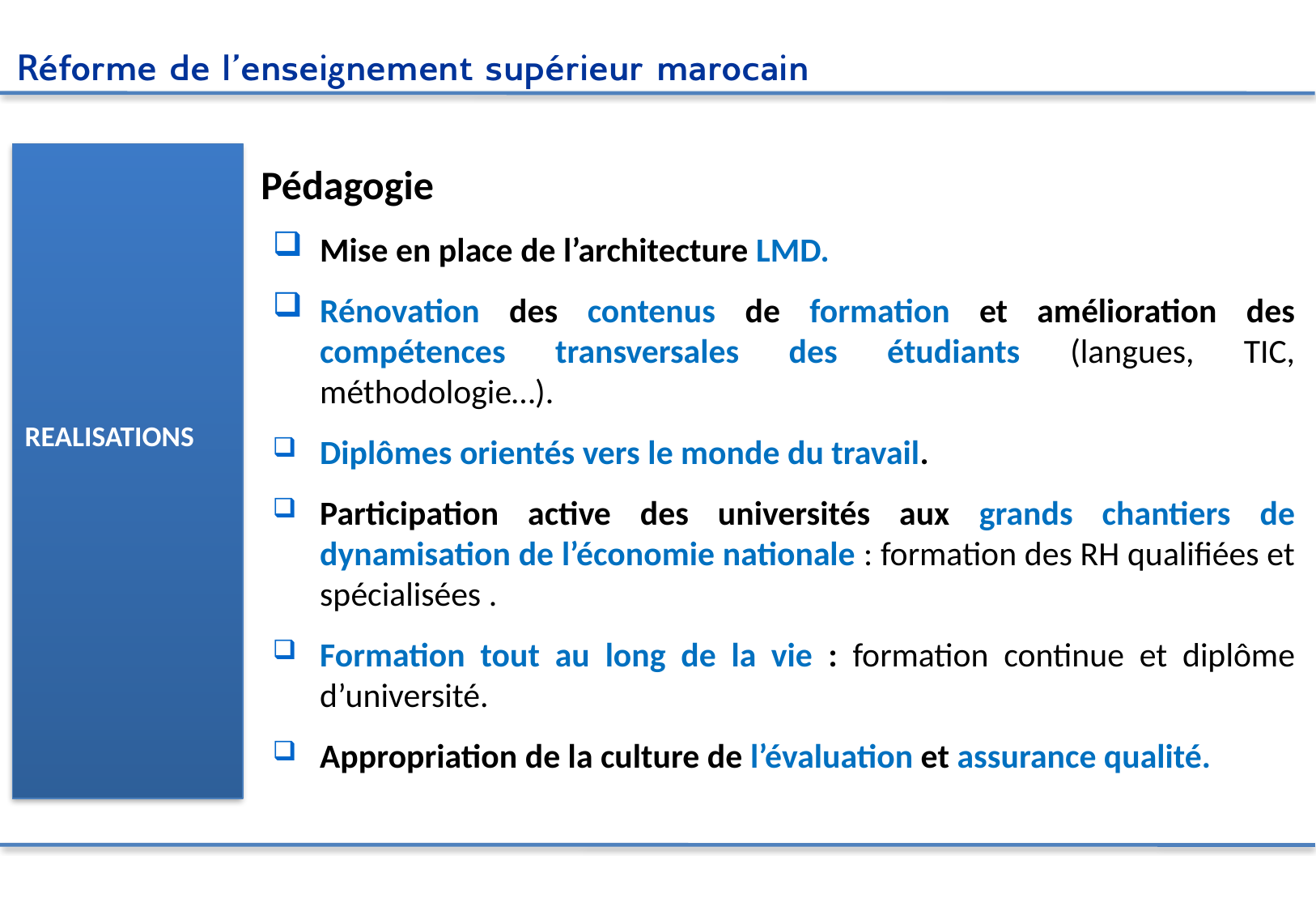

# Réforme de l’enseignement supérieur marocain

REALISATIONS
Pédagogie
Mise en place de l’architecture LMD.
Rénovation des contenus de formation et amélioration des compétences transversales des étudiants (langues, TIC, méthodologie…).
Diplômes orientés vers le monde du travail.
Participation active des universités aux grands chantiers de dynamisation de l’économie nationale : formation des RH qualifiées et spécialisées .
Formation tout au long de la vie : formation continue et diplôme d’université.
Appropriation de la culture de l’évaluation et assurance qualité.